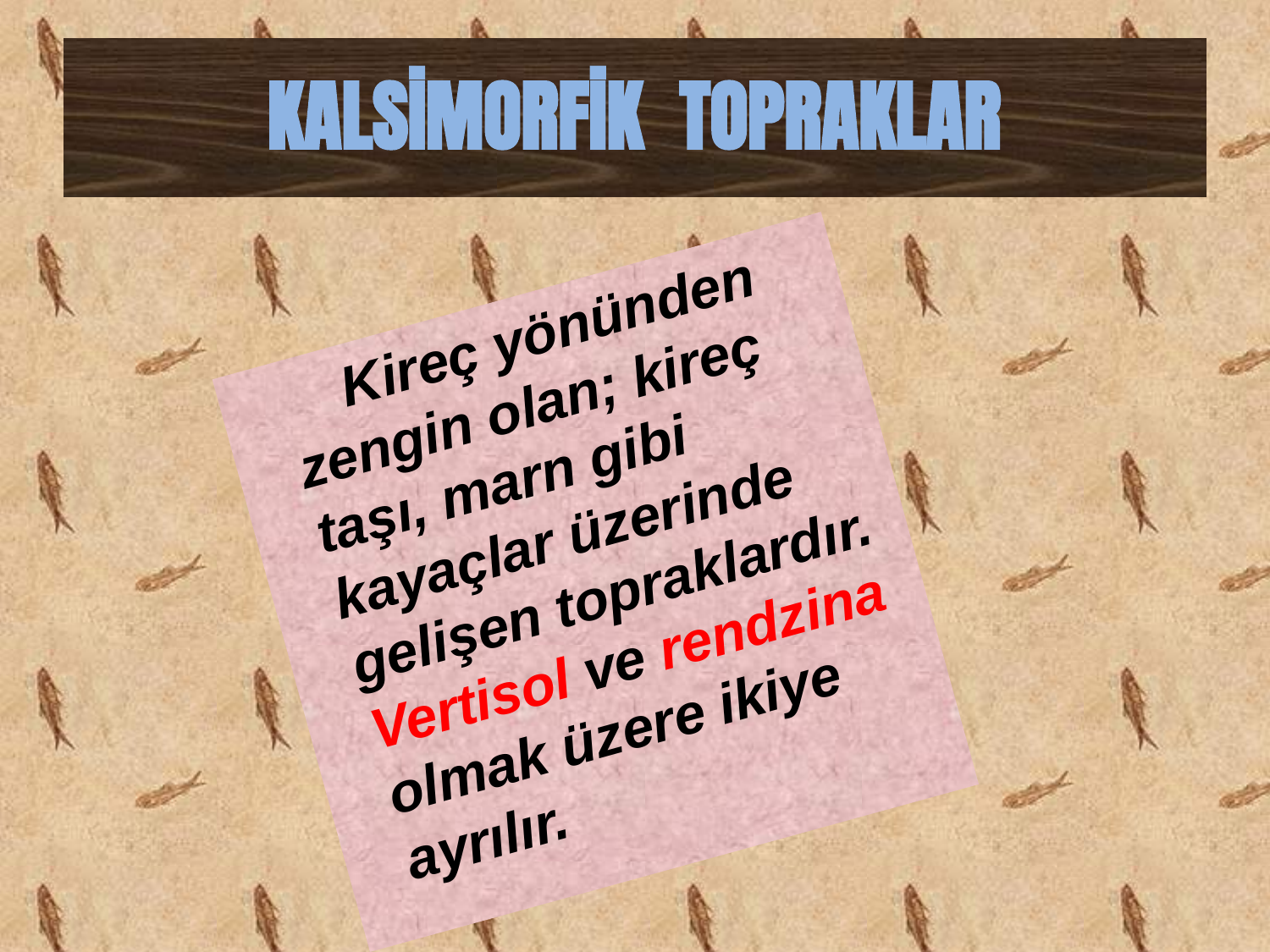

# KALSİMORFİK  TOPRAKLAR
       Kireç yönünden zengin olan; kireç taşı, marn gibi kayaçlar üzerinde gelişen topraklardır. Vertisol ve rendzina olmak üzere ikiye ayrılır.